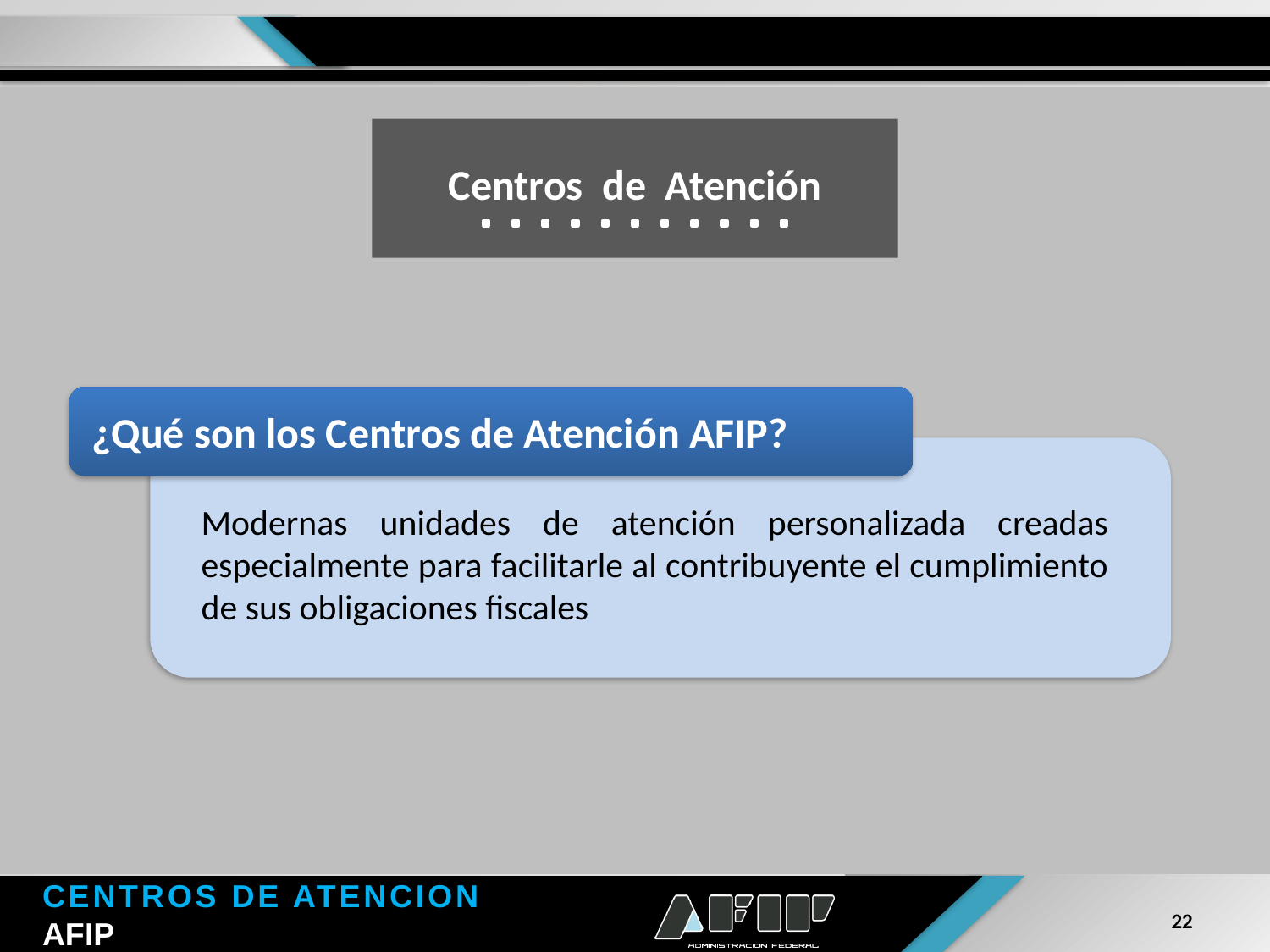

Centros  de  Atención

¿Qué son los Centros de Atención AFIP?

Modernas unidades de atención personalizada creadas especialmente para facilitarle al contribuyente el cumplimiento de sus obligaciones fiscales
CENTROS DE ATENCION
AFIP

22